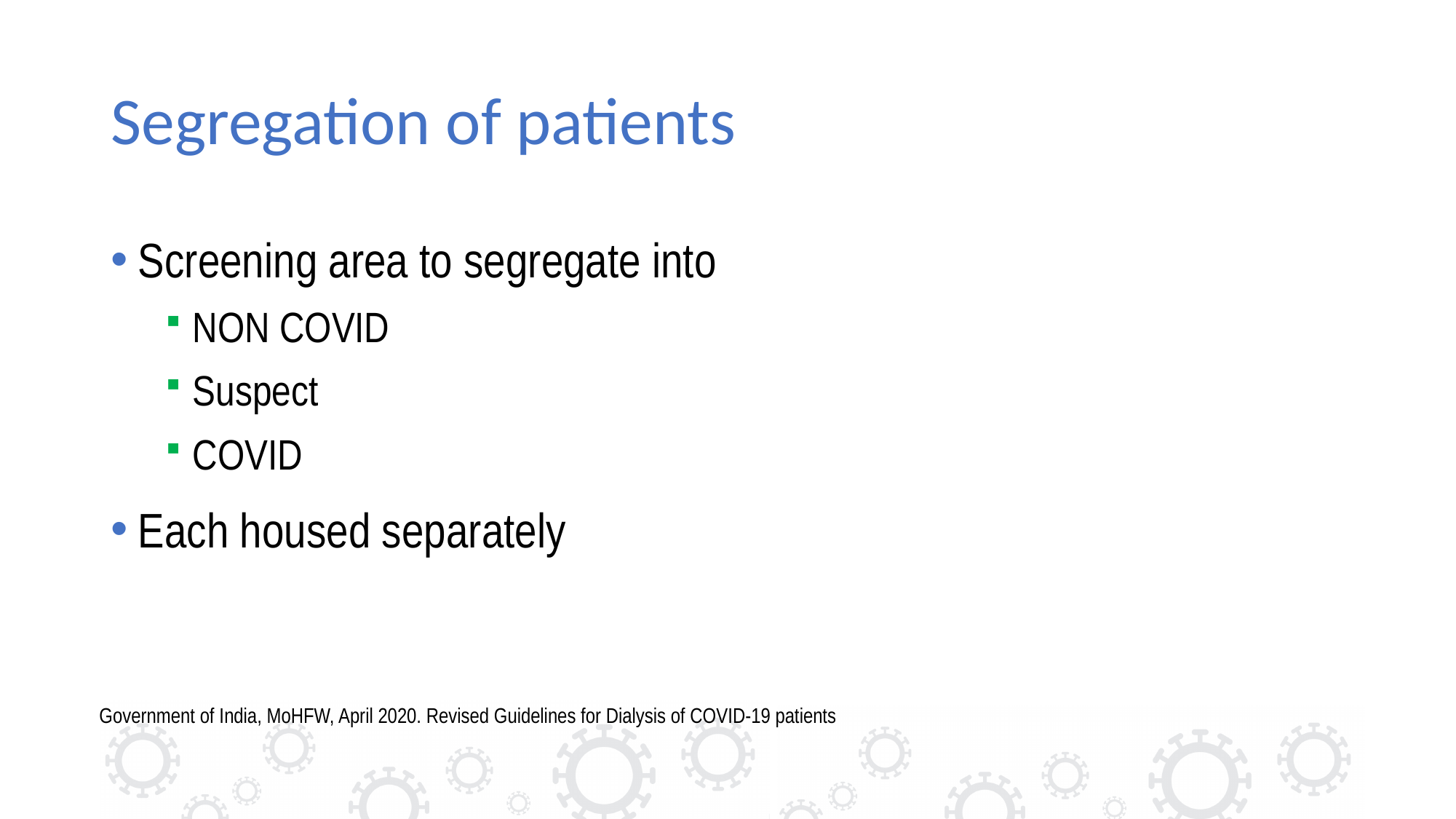

# Segregation of patients
Screening area to segregate into
NON COVID
Suspect
COVID
Each housed separately
Government of India, MoHFW, April 2020. Revised Guidelines for Dialysis of COVID-19 patients